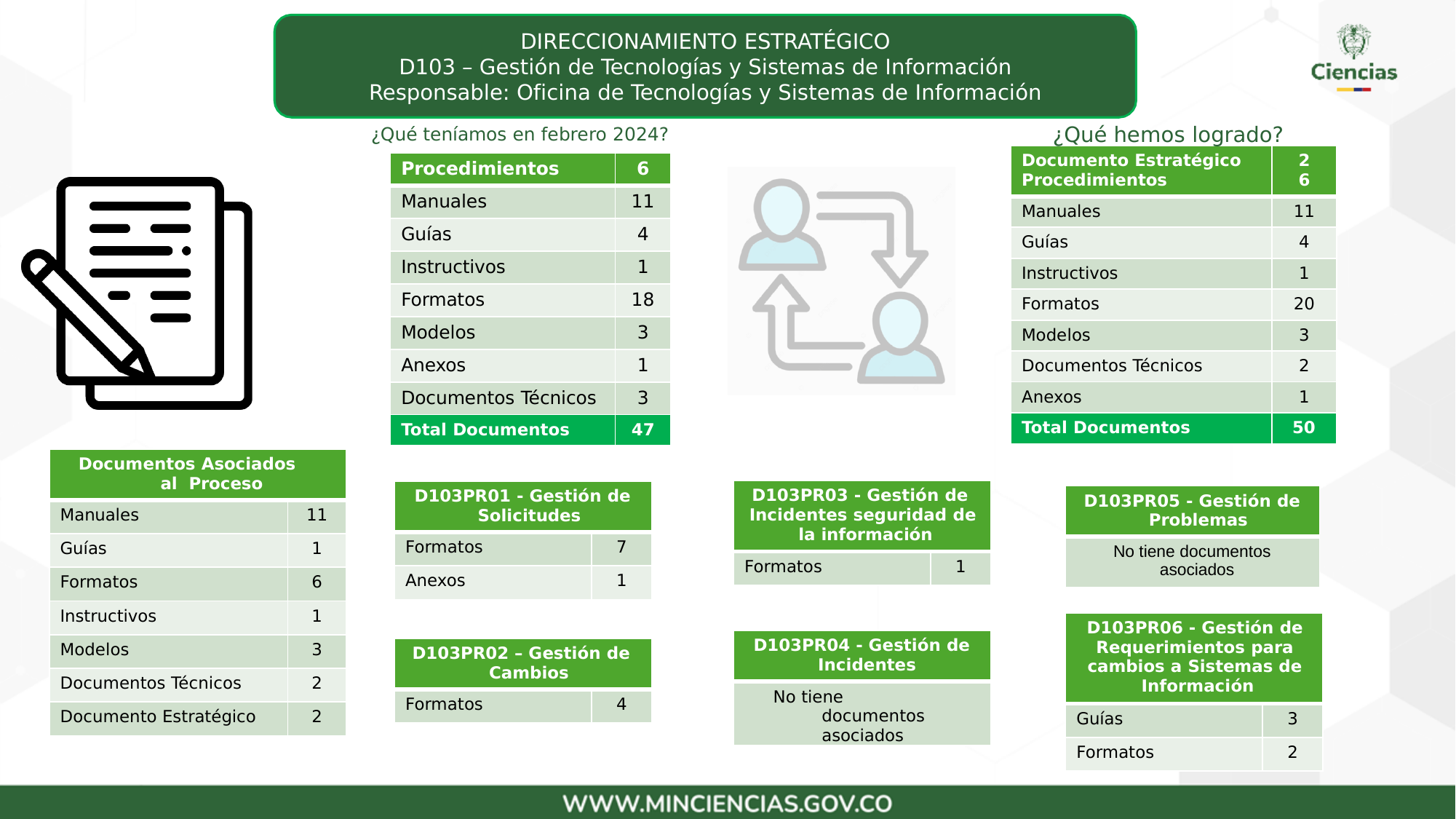

DIRECCIONAMIENTO ESTRATÉGICO
D103 – Gestión de Tecnologías y Sistemas de Información
Responsable: Oficina de Tecnologías y Sistemas de Información
¿Qué teníamos en febrero 2024?
¿Qué hemos logrado?
| Documento Estratégico Procedimientos | 2 6 |
| --- | --- |
| Manuales | 11 |
| Guías | 4 |
| Instructivos | 1 |
| Formatos | 20 |
| Modelos | 3 |
| Documentos Técnicos | 2 |
| Anexos | 1 |
| Total Documentos | 50 |
| Procedimientos | 6 |
| --- | --- |
| Manuales | 11 |
| Guías | 4 |
| Instructivos | 1 |
| Formatos | 18 |
| Modelos | 3 |
| Anexos | 1 |
| Documentos Técnicos | 3 |
| Total Documentos | 47 |

| Documentos Asociados al Proceso |  |
| --- | --- |
| Manuales | 11 |
| Guías | 1 |
| Formatos | 6 |
| Instructivos | 1 |
| Modelos | 3 |
| Documentos Técnicos | 2 |
| Documento Estratégico | 2 |
| D103PR03 - Gestión de Incidentes seguridad de la información |  |
| --- | --- |
| Formatos | 1 |
| D103PR01 - Gestión de Solicitudes |  |
| --- | --- |
| Formatos | 7 |
| Anexos | 1 |
| D103PR05 - Gestión de Problemas |
| --- |
| No tiene documentos asociados |
| D103PR06 - Gestión de Requerimientos para cambios a Sistemas de Información |  |
| --- | --- |
| Guías | 3 |
| Formatos | 2 |
| D103PR04 - Gestión de Incidentes |
| --- |
| No tiene documentos asociados |
| D103PR02 – Gestión de Cambios |  |
| --- | --- |
| Formatos | 4 |